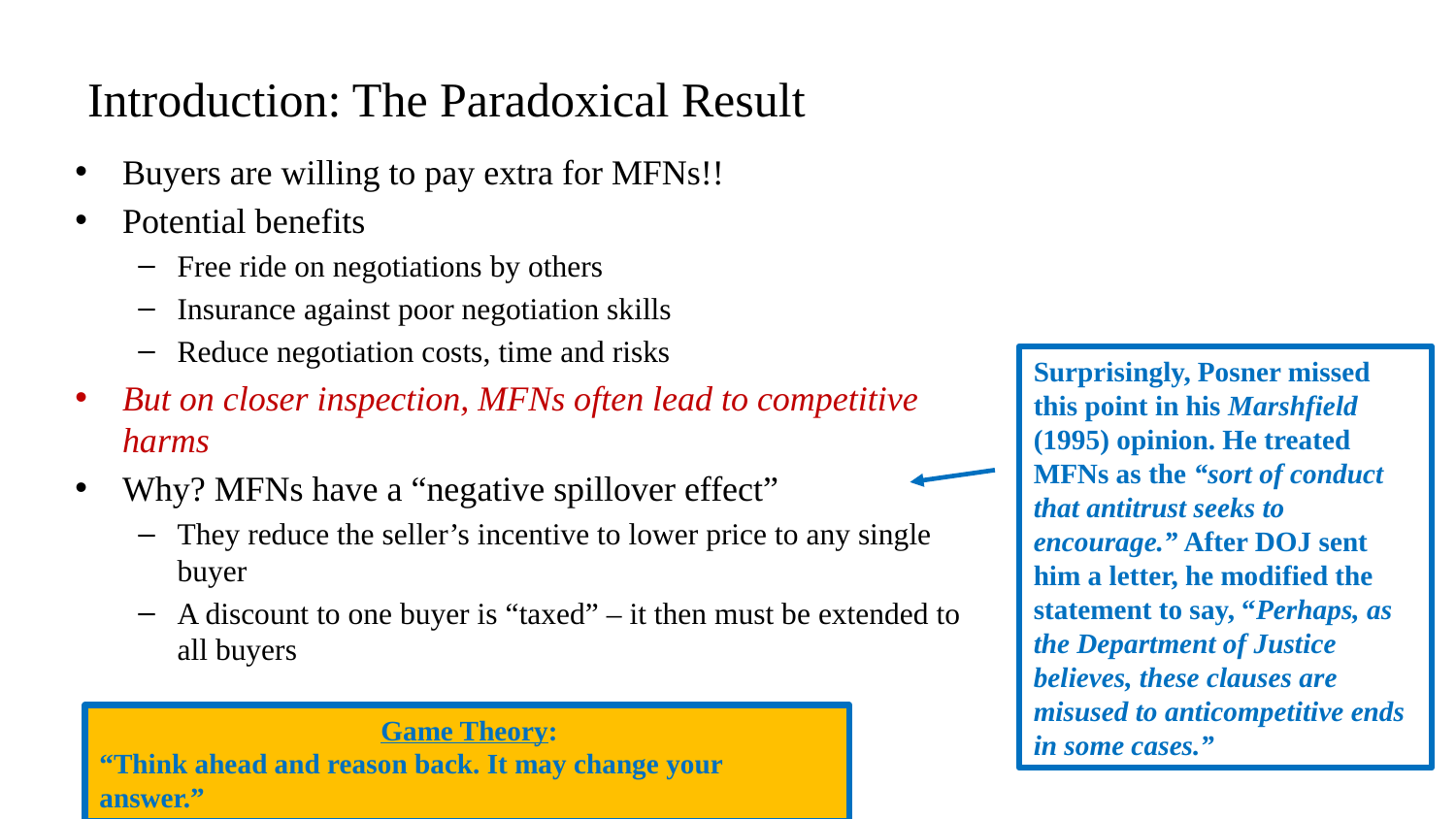

# Introduction: The Paradoxical Result
Buyers are willing to pay extra for MFNs!!
Potential benefits
Free ride on negotiations by others
Insurance against poor negotiation skills
Reduce negotiation costs, time and risks
But on closer inspection, MFNs often lead to competitive harms
Why? MFNs have a “negative spillover effect”
They reduce the seller’s incentive to lower price to any single buyer
A discount to one buyer is “taxed” – it then must be extended to all buyers

Surprisingly, Posner missed this point in his Marshfield (1995) opinion. He treated MFNs as the “sort of conduct that antitrust seeks to encourage.” After DOJ sent him a letter, he modified the statement to say, “Perhaps, as the Department of Justice believes, these clauses are misused to anticompetitive ends in some cases.”
                                        Game Theory:
“Think ahead and reason back. It may change your answer.”